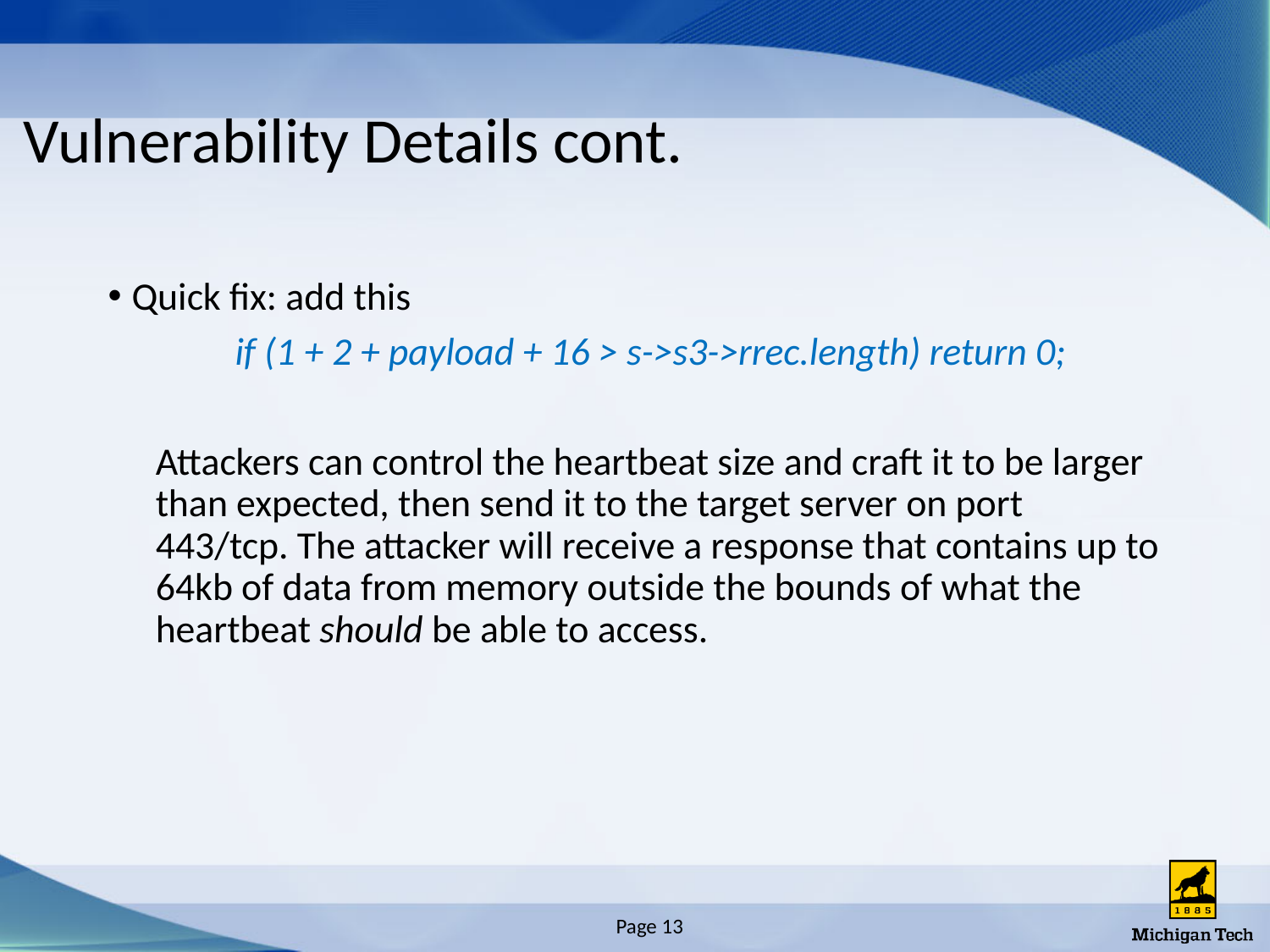

# Vulnerability Details cont.
Quick fix: add this
	if (1 + 2 + payload + 16 > s->s3->rrec.length) return 0;

Attackers can control the heartbeat size and craft it to be larger than expected, then send it to the target server on port 443/tcp. The attacker will receive a response that contains up to 64kb of data from memory outside the bounds of what the heartbeat should be able to access.